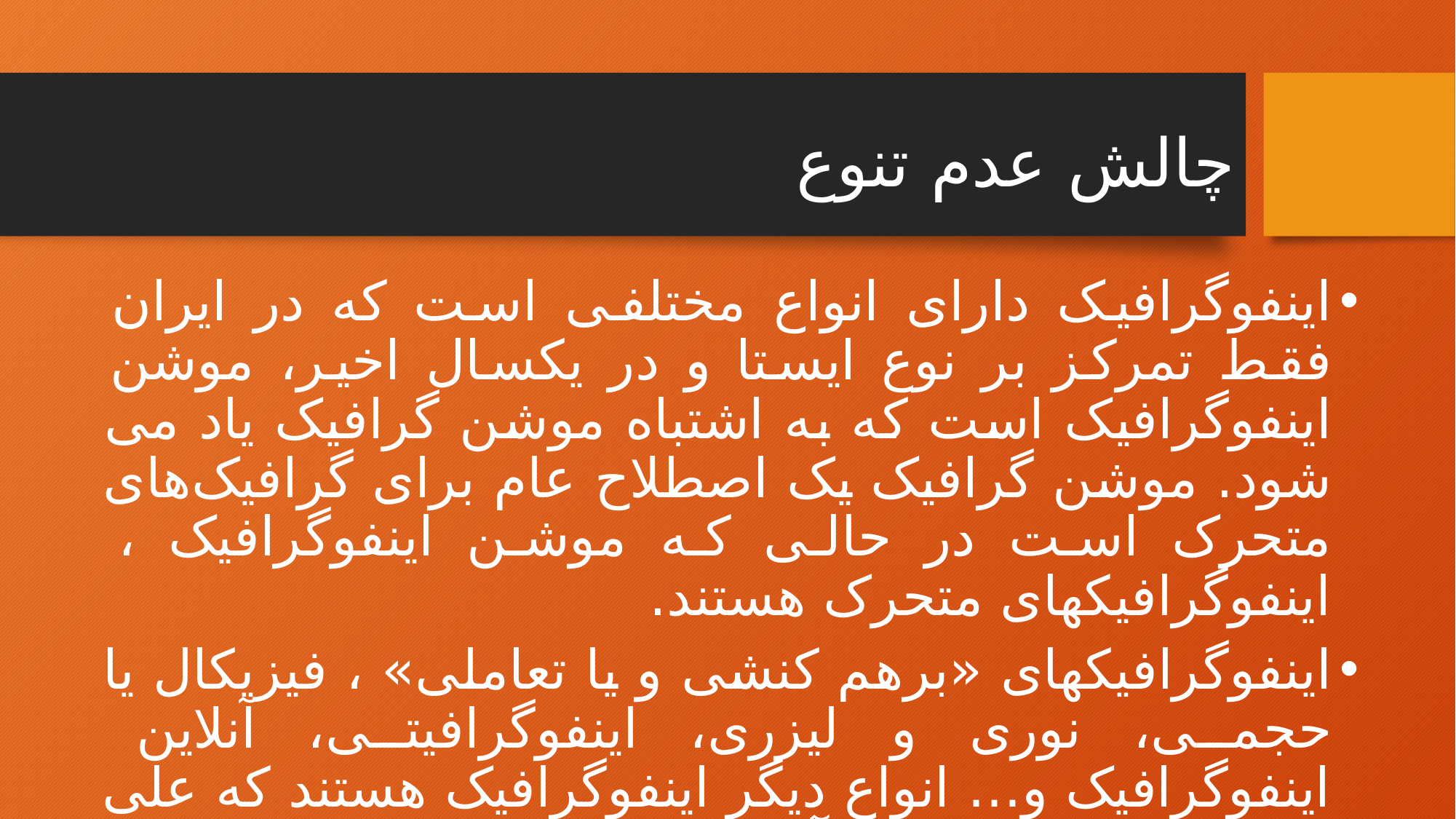

چالش عدم تنوع
اینفوگرافیک دارای انواع مختلفی است که در ایران فقط تمرکز بر نوع ایستا و در یکسال اخیر، موشن اینفوگرافیک است که به اشتباه موشن گرافیک یاد می شود. موشن گرافیک یک اصطلاح عام برای گرافیک‌های متحرک است در حالی که موشن اینفوگرافیک ، اینفوگرافیکهای متحرک هستند.
اینفوگرافیکهای «برهم کنشی و یا تعاملی» ، فیزیکال یا حجمی، نوری و لیزری، اینفوگرافیتی، آنلاین اینفوگرافیک و… انواع دیگر اینفوگرافیک هستند که علی رغم کاربردهای بسیار آنها، در ایران کمتر مورد توجه و استفاده قرار گرفته اند.